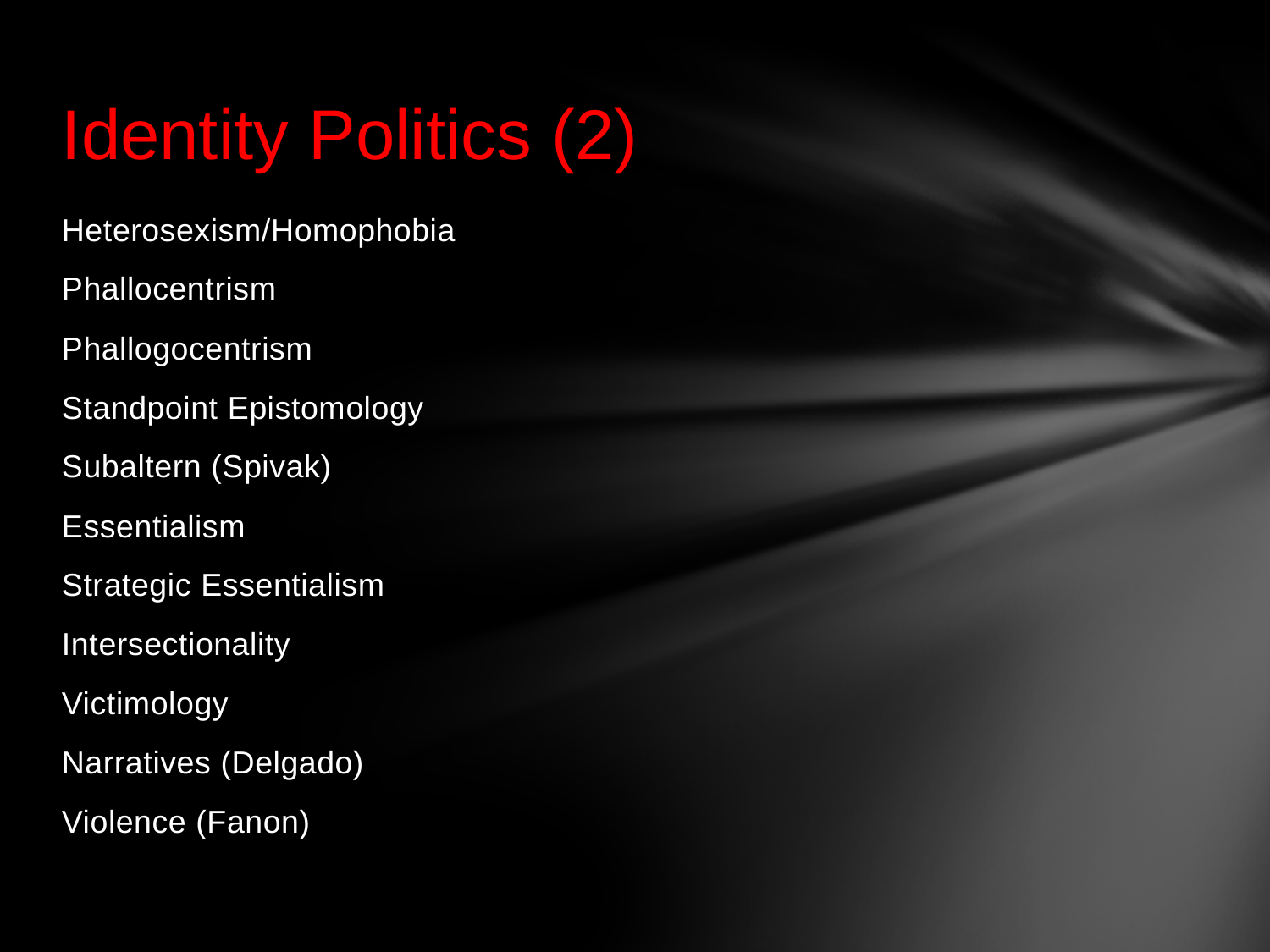

# Identity Politics (2)
Heterosexism/Homophobia
Phallocentrism
Phallogocentrism
Standpoint Epistomology
Subaltern (Spivak)
Essentialism
Strategic Essentialism
Intersectionality
Victimology
Narratives (Delgado)
Violence (Fanon)